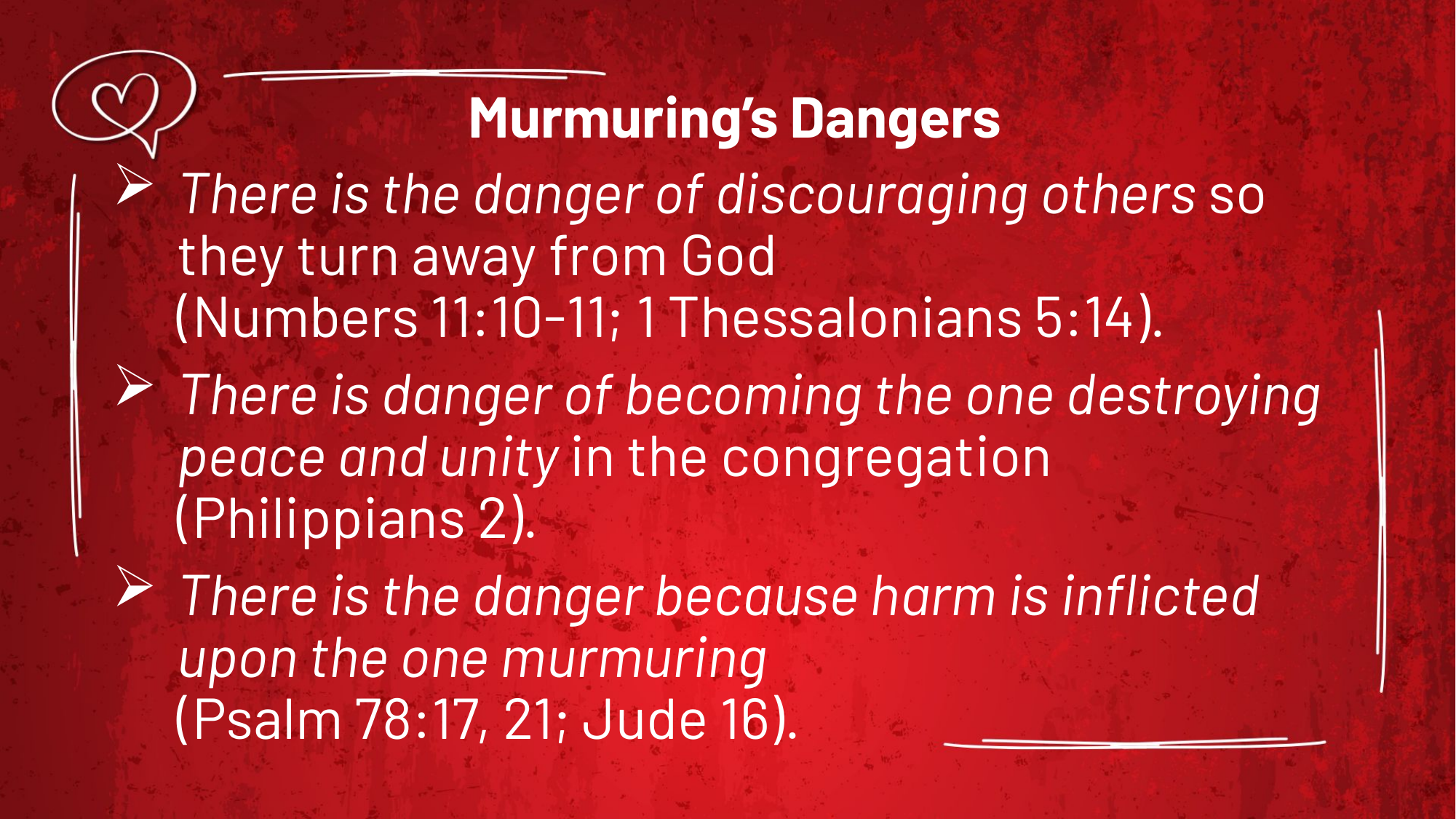

Murmuring’s Dangers
There is the danger of discouraging others so they turn away from God
(Numbers 11:10-11; 1 Thessalonians 5:14).
There is danger of becoming the one destroying peace and unity in the congregation
(Philippians 2).
There is the danger because harm is inflicted upon the one murmuring
(Psalm 78:17, 21; Jude 16).